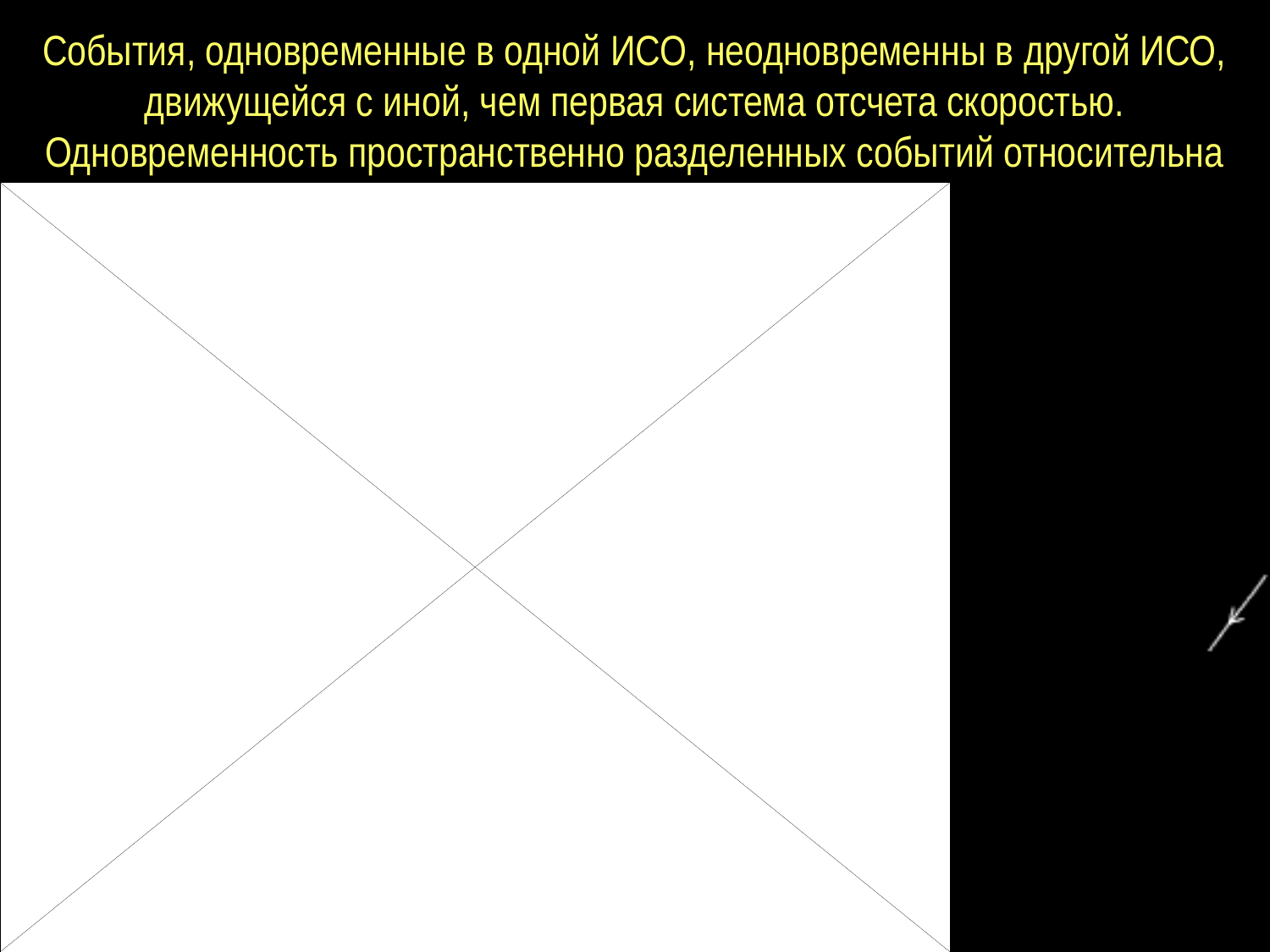

# События, одновременные в одной ИСО, неодновременны в другой ИСО, движущейся с иной, чем первая система отсчета скоростью. Одновременность пространственно разделенных событий относительна